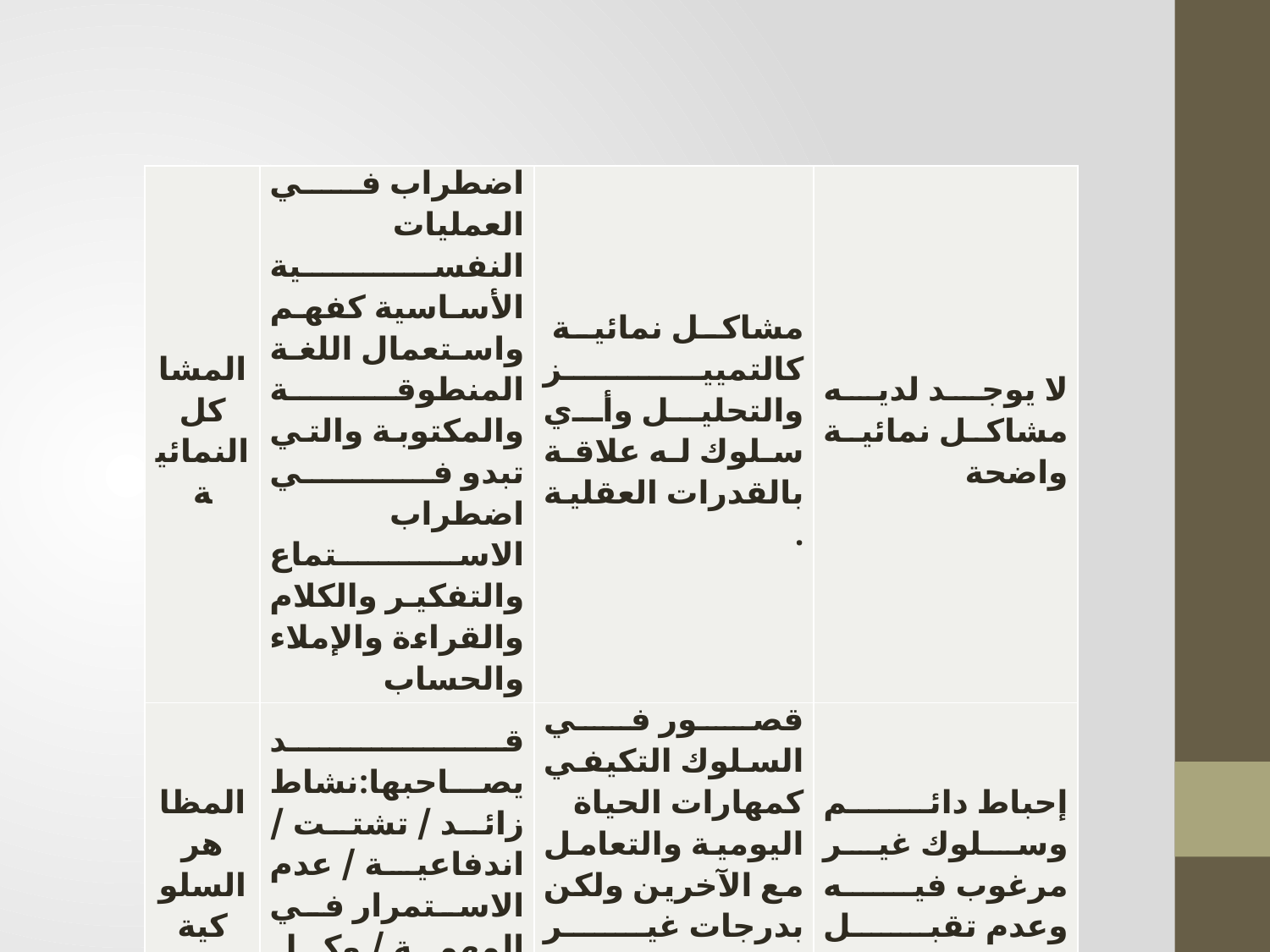

| المشاكل النمائية | اضطراب في العمليات النفسية الأساسية كفهم واستعمال اللغة المنطوقة والمكتوبة والتي تبدو في اضطراب الاستماع والتفكير والكلام والقراءة والإملاء والحساب | مشاكل نمائية كالتمييز والتحليل وأي سلوك له علاقة بالقدرات العقلية . | لا يوجد لديه مشاكل نمائية واضحة |
| --- | --- | --- | --- |
| المظاهر السلوكية | قد يصاحبها:نشاط زائد / تشتت / اندفاعية / عدم الاستمرار في المهمة / وكل هذه المظاهر بنسب متفاوتة. | قصور في السلوك التكيفي كمهارات الحياة اليومية والتعامل مع الآخرين ولكن بدرجات غير عالية مع بروزهم في المهارات المهنية. \* | إحباط دائم وسلوك غير مرغوب فيه وعدم تقبل التوجيهات. |